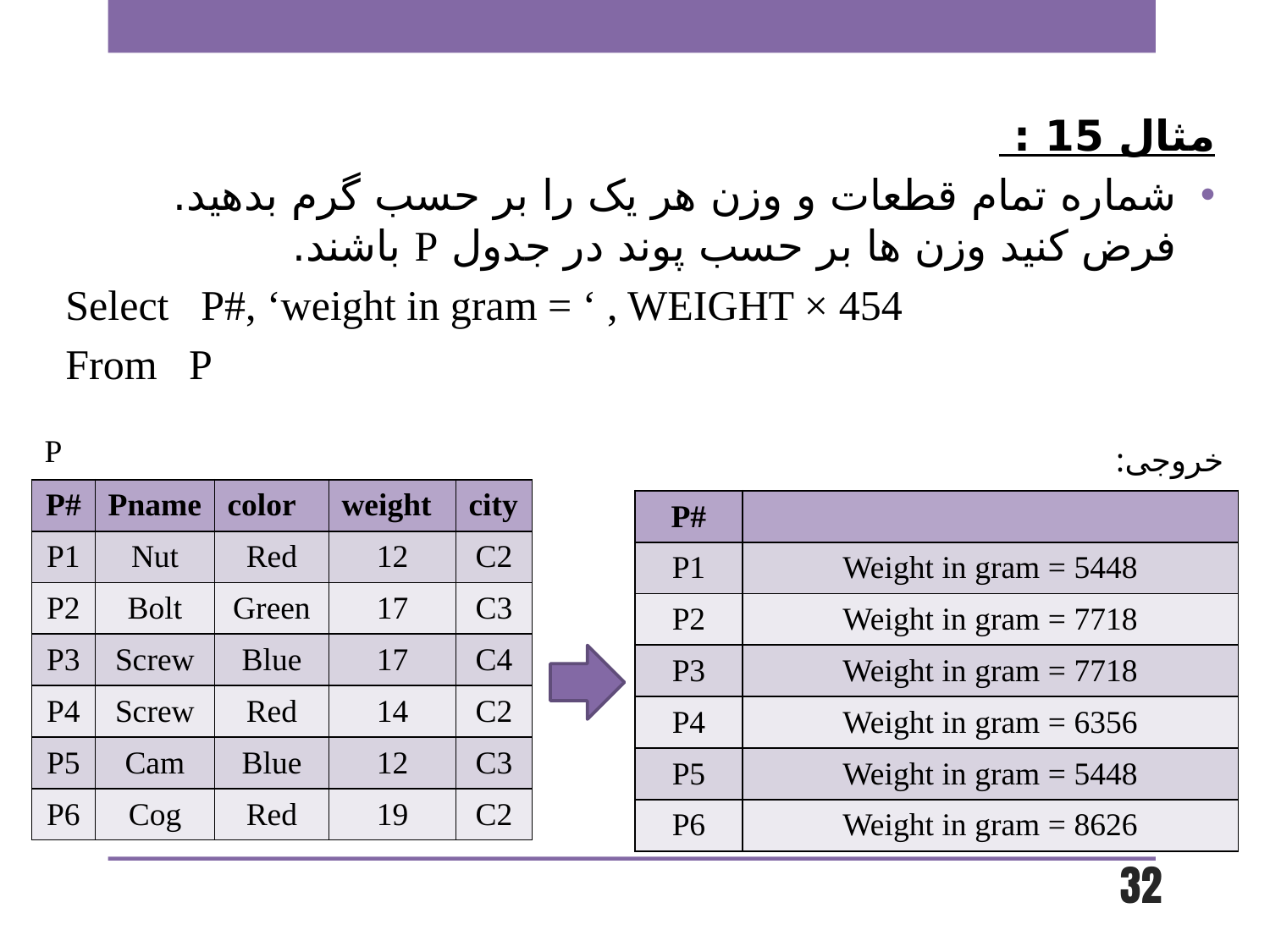

مثال 15 :
شماره تمام قطعات و وزن هر یک را بر حسب گرم بدهید. فرض کنید وزن ها بر حسب پوند در جدول P باشند.
Select   P#, ‘weight in gram = ‘ , WEIGHT × 454
From   P
P
خروجی:
| P# | Pname | color | weight | city |
| --- | --- | --- | --- | --- |
| P1 | Nut | Red | 12 | C2 |
| P2 | Bolt | Green | 17 | C3 |
| P3 | Screw | Blue | 17 | C4 |
| P4 | Screw | Red | 14 | C2 |
| P5 | Cam | Blue | 12 | C3 |
| P6 | Cog | Red | 19 | C2 |
| P# |  |
| --- | --- |
| P1 | Weight in gram = 5448 |
| P2 | Weight in gram = 7718 |
| P3 | Weight in gram = 7718 |
| P4 | Weight in gram = 6356 |
| P5 | Weight in gram = 5448 |
| P6 | Weight in gram = 8626 |

32